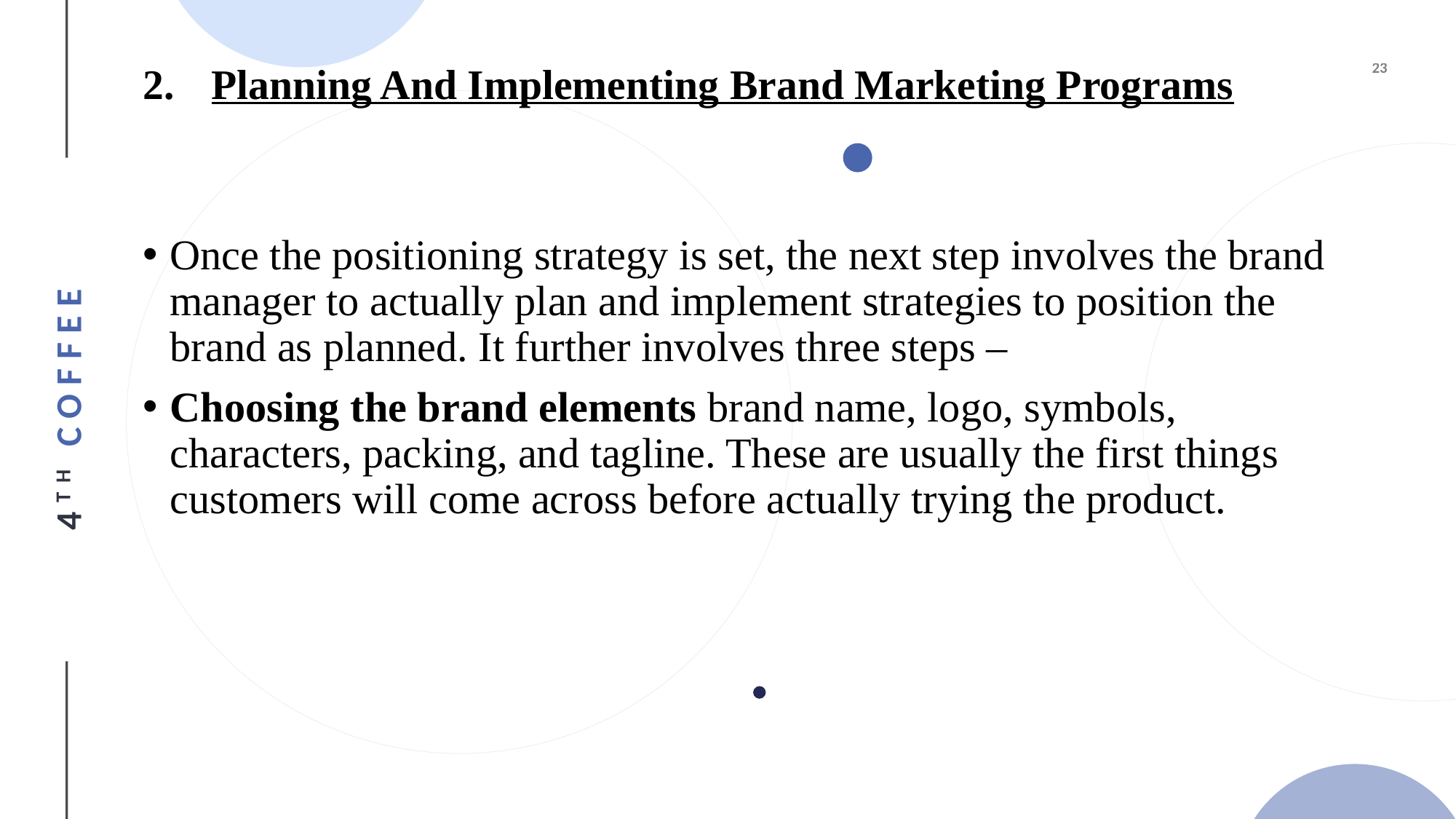

# 2.	Planning And Implementing Brand Marketing Programs

Once the positioning strategy is set, the next step involves the brand manager to actually plan and implement strategies to position the brand as planned. It further involves three steps –
Choosing the brand elements brand name, logo, symbols, characters, packing, and tagline. These are usually the first things customers will come across before actually trying the product.